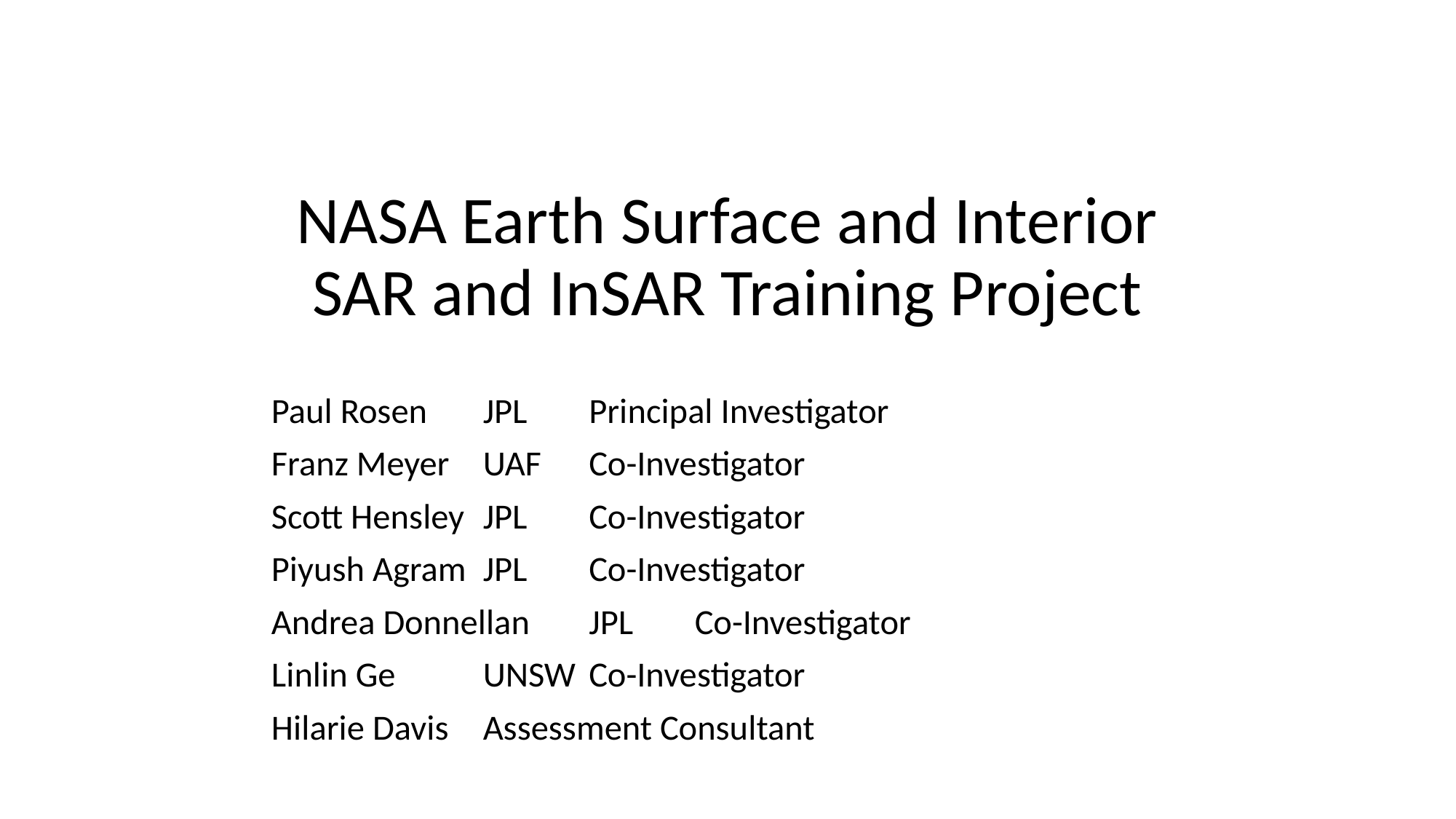

# NASA Earth Surface and Interior SAR and InSAR Training Project
Paul Rosen 		JPL		Principal Investigator
Franz Meyer 		UAF		Co-Investigator
Scott Hensley 		JPL		Co-Investigator
Piyush Agram		JPL		Co-Investigator
Andrea Donnellan	JPL		Co-Investigator
Linlin Ge		UNSW		Co-Investigator
Hilarie Davis				Assessment Consultant